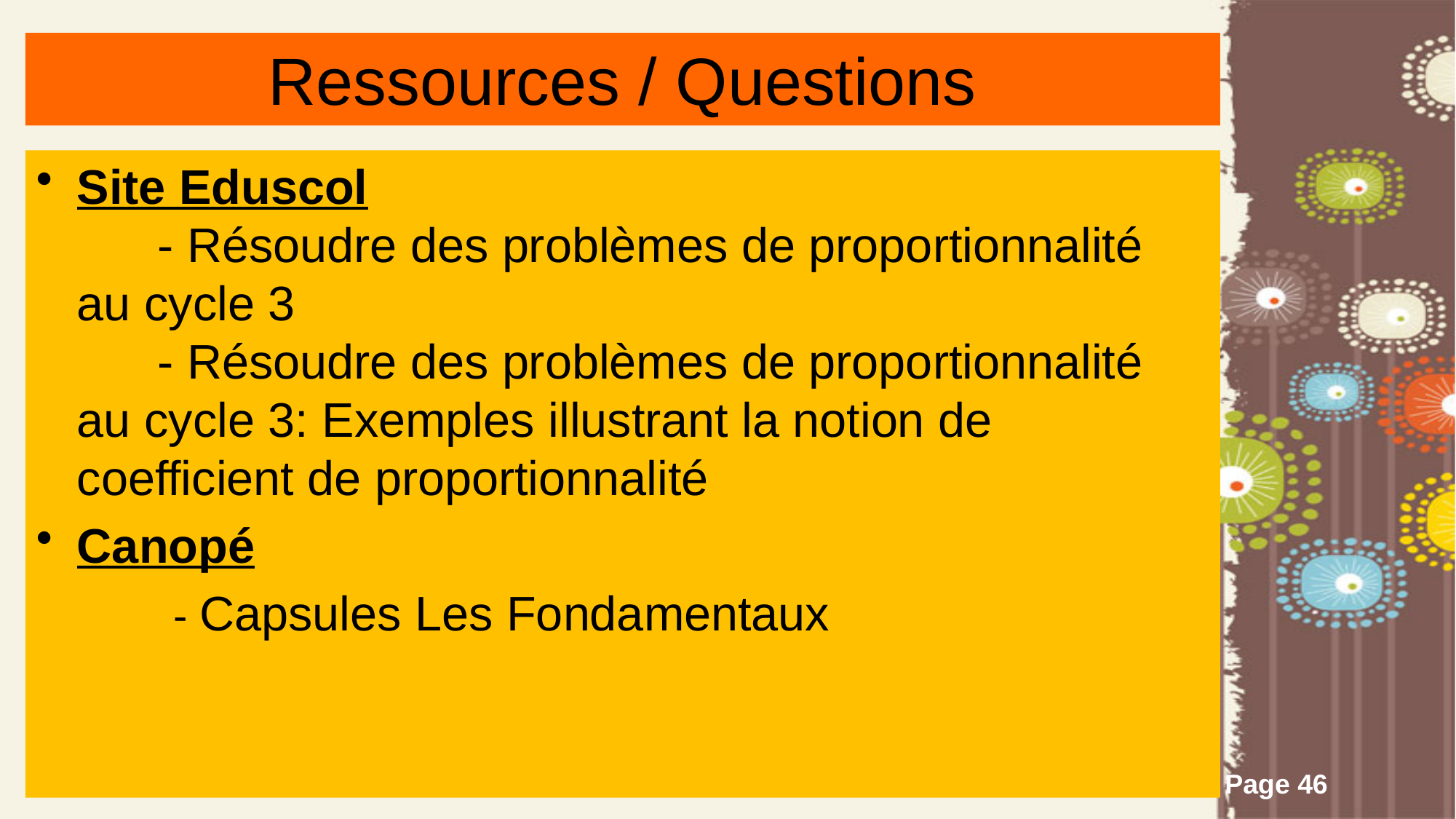

# Ressources / Questions
Site Eduscol
      - Résoudre des problèmes de proportionnalité au cycle 3
      - Résoudre des problèmes de proportionnalité au cycle 3: Exemples illustrant la notion de coefficient de proportionnalité
Canopé
       - Capsules Les Fondamentaux